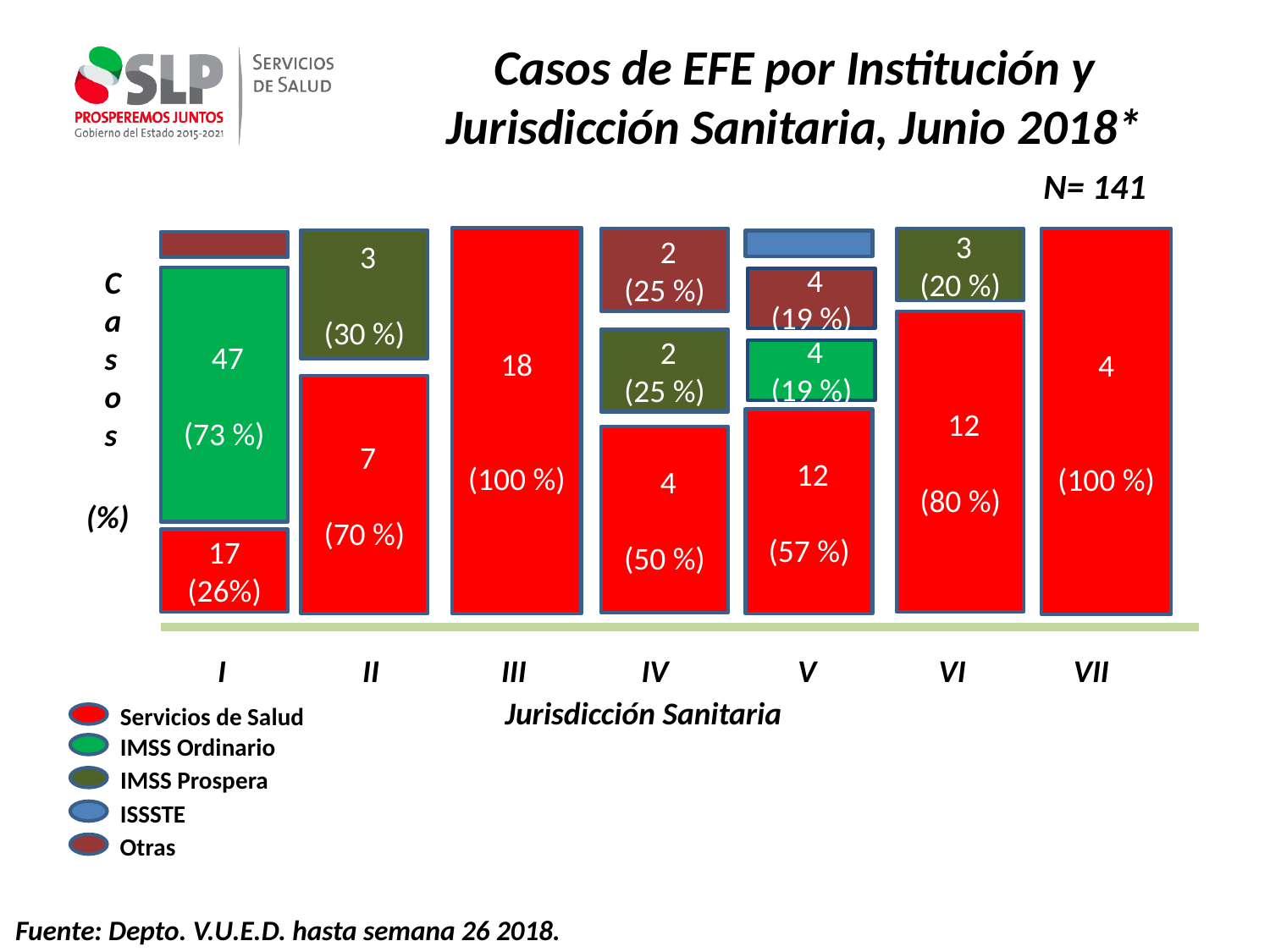

Casos de EFE por Institución y Jurisdicción Sanitaria, Junio 2018*
N= 141
18

(100 %)
4

(100 %)
 3
(20 %)
 2
(25 %)
 3

(30 %)

Casos
 47

(73 %)
 4
(19 %)
 12

(80 %)
 2
(25 %)
 4
(19 %)
 7

(70 %)
 12

(57 %)
 4

(50 %)
(%)
17
(26%)
I                   II                 III                IV                  V                 VI               VII
Jurisdicción Sanitaria
Servicios de Salud

IMSS Ordinario

IMSS Prospera

ISSSTE

Otras

Fuente: Depto. V.U.E.D. hasta semana 26 2018.